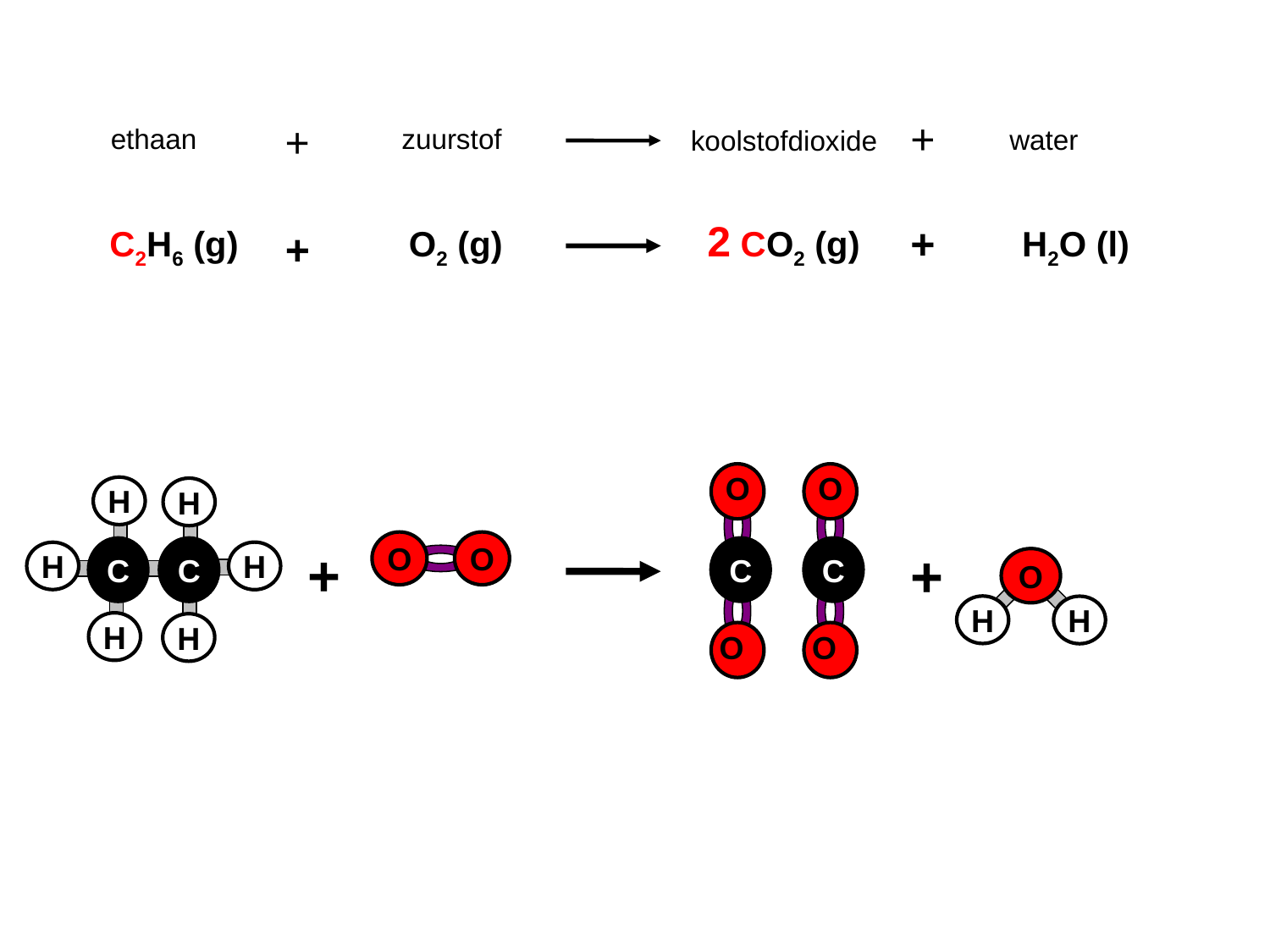

+
+
zuurstof
ethaan
water
koolstofdioxide

  2 C2H6 (g)          3½          O2 (g)                     2 CO2 (g)             3 H2O (l)

+
+

O

C

O
O

C

O
H
H

C
C
H
H

H
H
O

O

+
+
O
H

H